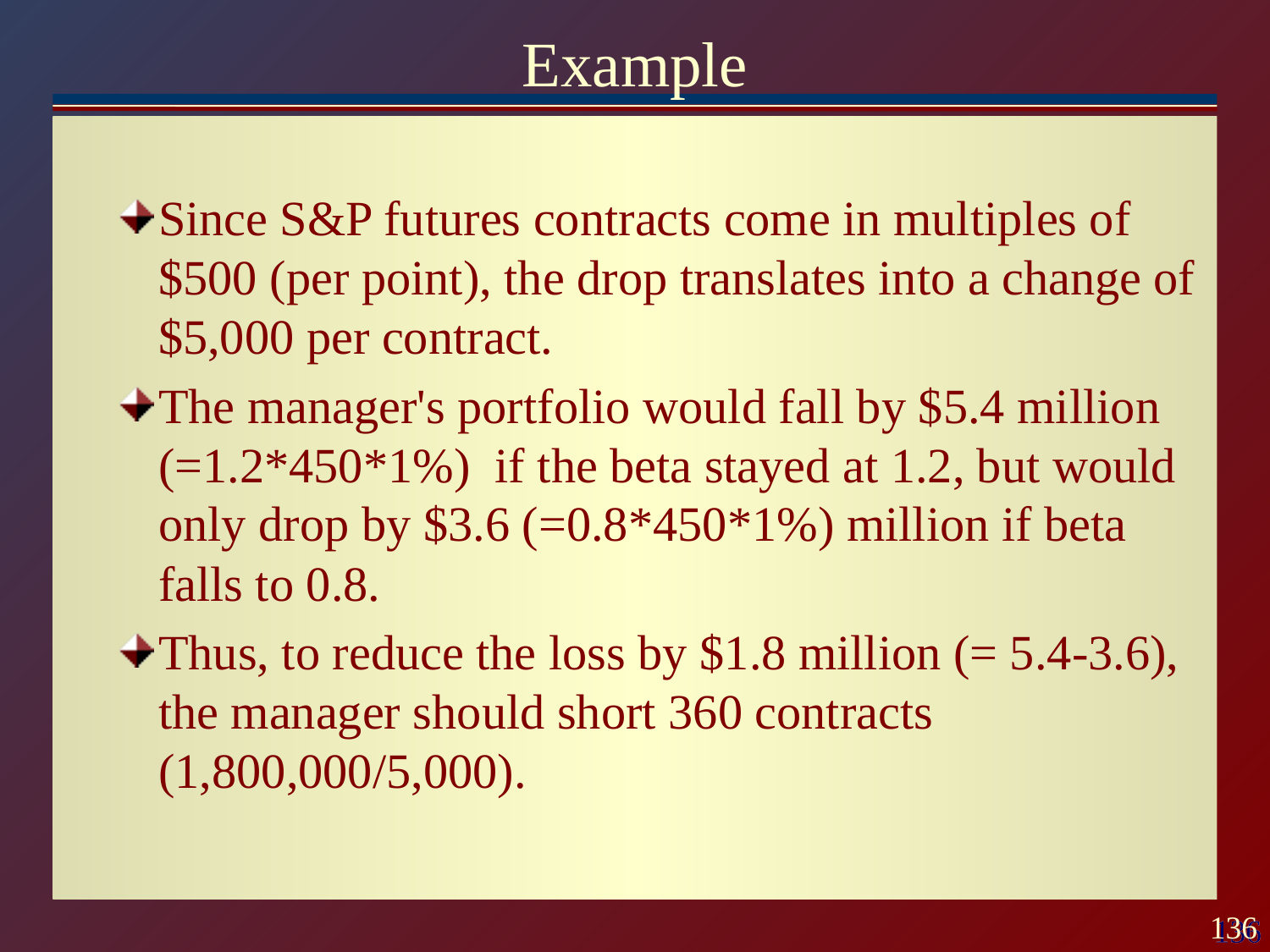

# Example
Since S&P futures contracts come in multiples of $500 (per point), the drop translates into a change of $5,000 per contract.
The manager's portfolio would fall by $5.4 million (=1.2*450*1%)  if the beta stayed at 1.2, but would only drop by $3.6 (=0.8*450*1%) million if beta falls to 0.8.
Thus, to reduce the loss by $1.8 million (= 5.4-3.6), the manager should short 360 contracts (1,800,000/5,000).